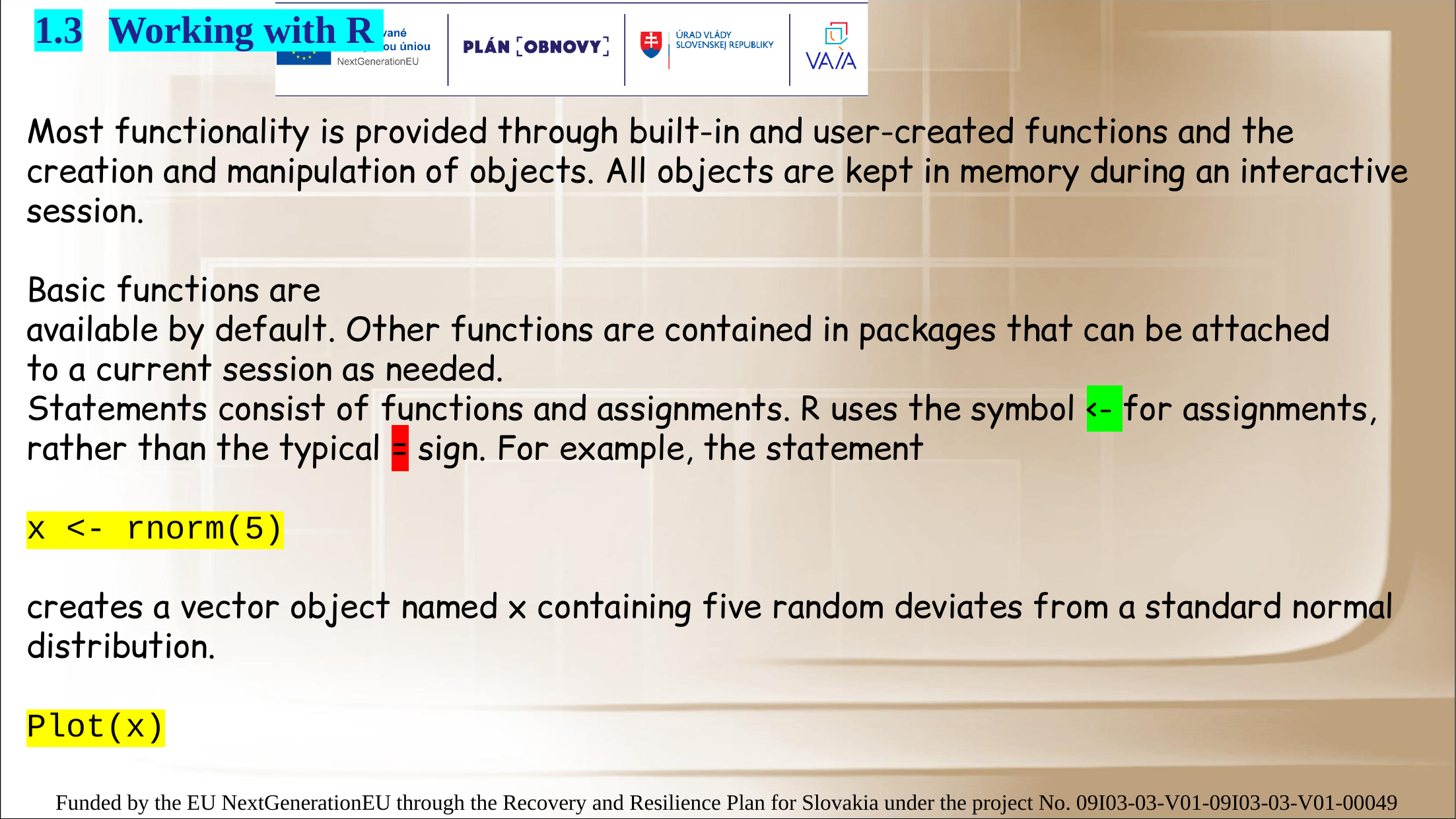

1.3	Working with R
Most functionality is provided through built-in and user-created functions and the creation and manipulation of objects. All objects are kept in memory during an interactive session.

Basic functions are
available by default. Other functions are contained in packages that can be attached
to a current session as needed.
Statements consist of functions and assignments. R uses the symbol <- for assignments, rather than the typical = sign. For example, the statement

x <- rnorm(5)

creates a vector object named x containing five random deviates from a standard normal distribution.

Plot(x)